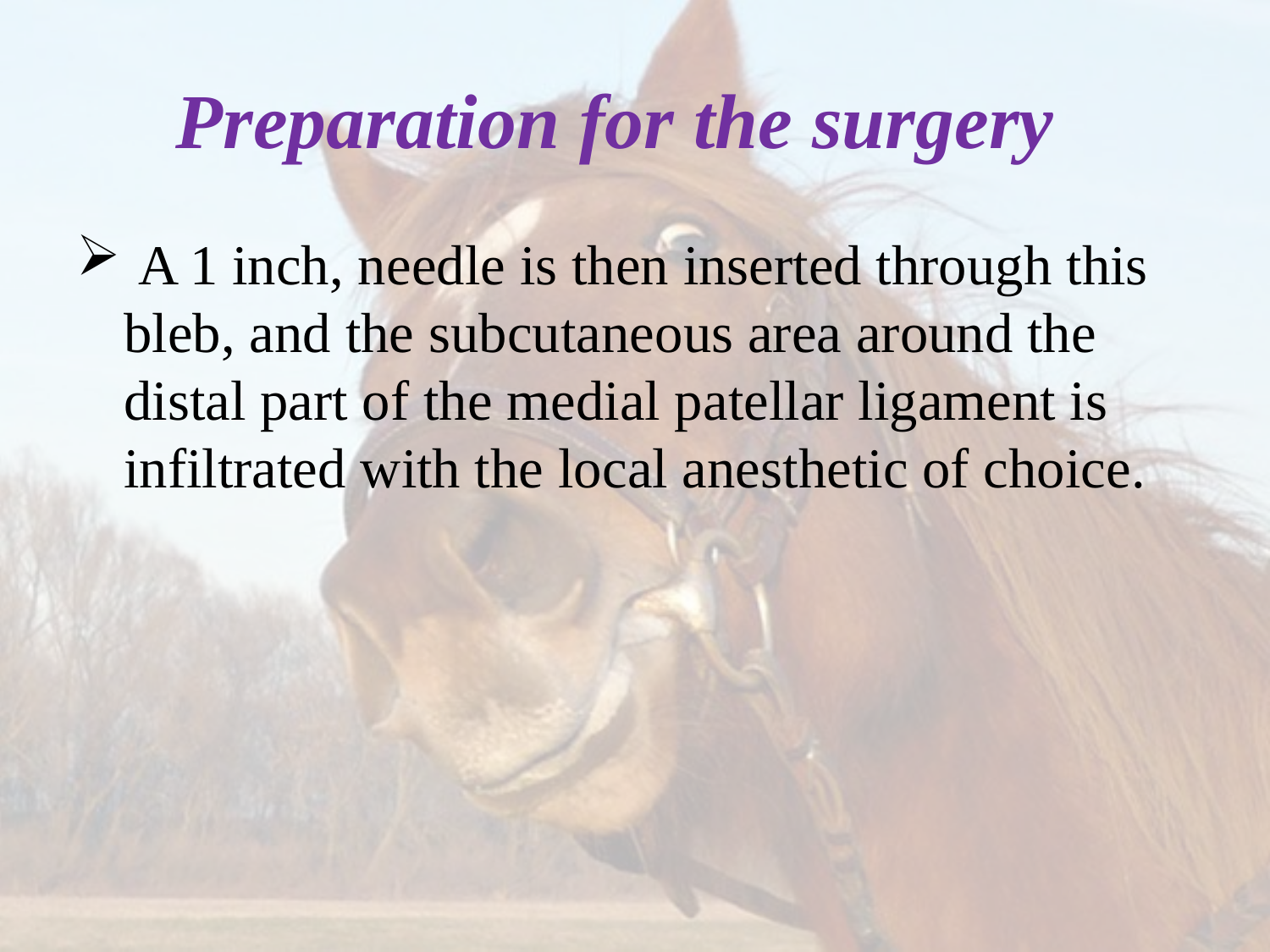

# Preparation for the surgery
 A 1 inch, needle is then inserted through this bleb, and the subcutaneous area around the distal part of the medial patellar ligament is infiltrated with the local anesthetic of choice.